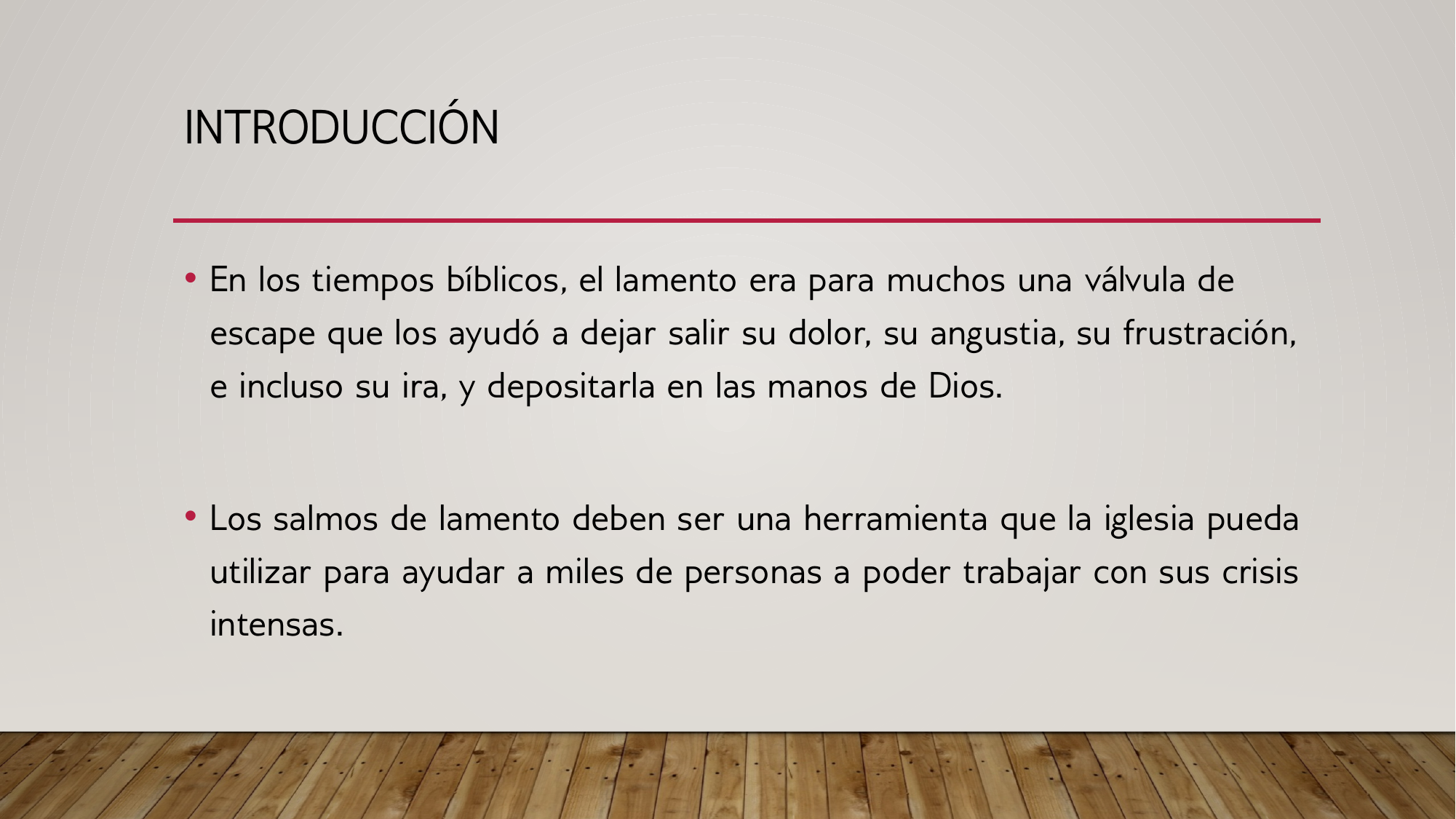

# introducciÓn
En los tiempos bíblicos, el lamento era para muchos una válvula de escape que los ayudó a dejar salir su dolor, su angustia, su frustración, e incluso su ira, y depositarla en las manos de Dios.

Los salmos de lamento deben ser una herramienta que la iglesia pueda utilizar para ayudar a miles de personas a poder trabajar con sus crisis intensas.